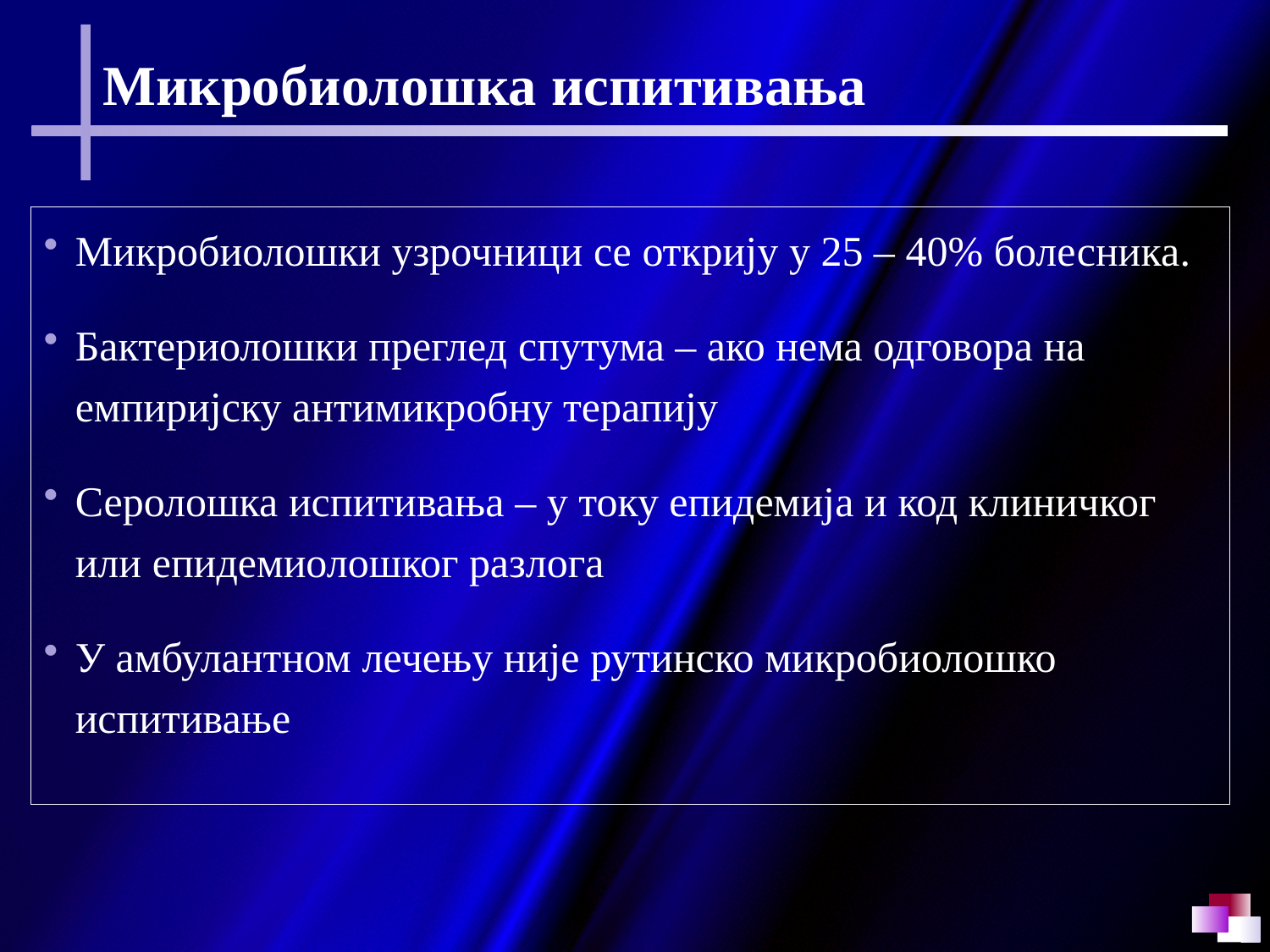

Микробиолошка испитивања
Микробиолошки узрочници се открију у 25 – 40% болесника.
Бактериолошки преглед спутума – ако нема одговора на емпиријску антимикробну терапију
Серолошка испитивања – у току епидемија и код клиничког или епидемиолошког разлога
У амбулантном лечењу није рутинско микробиолошко испитивање